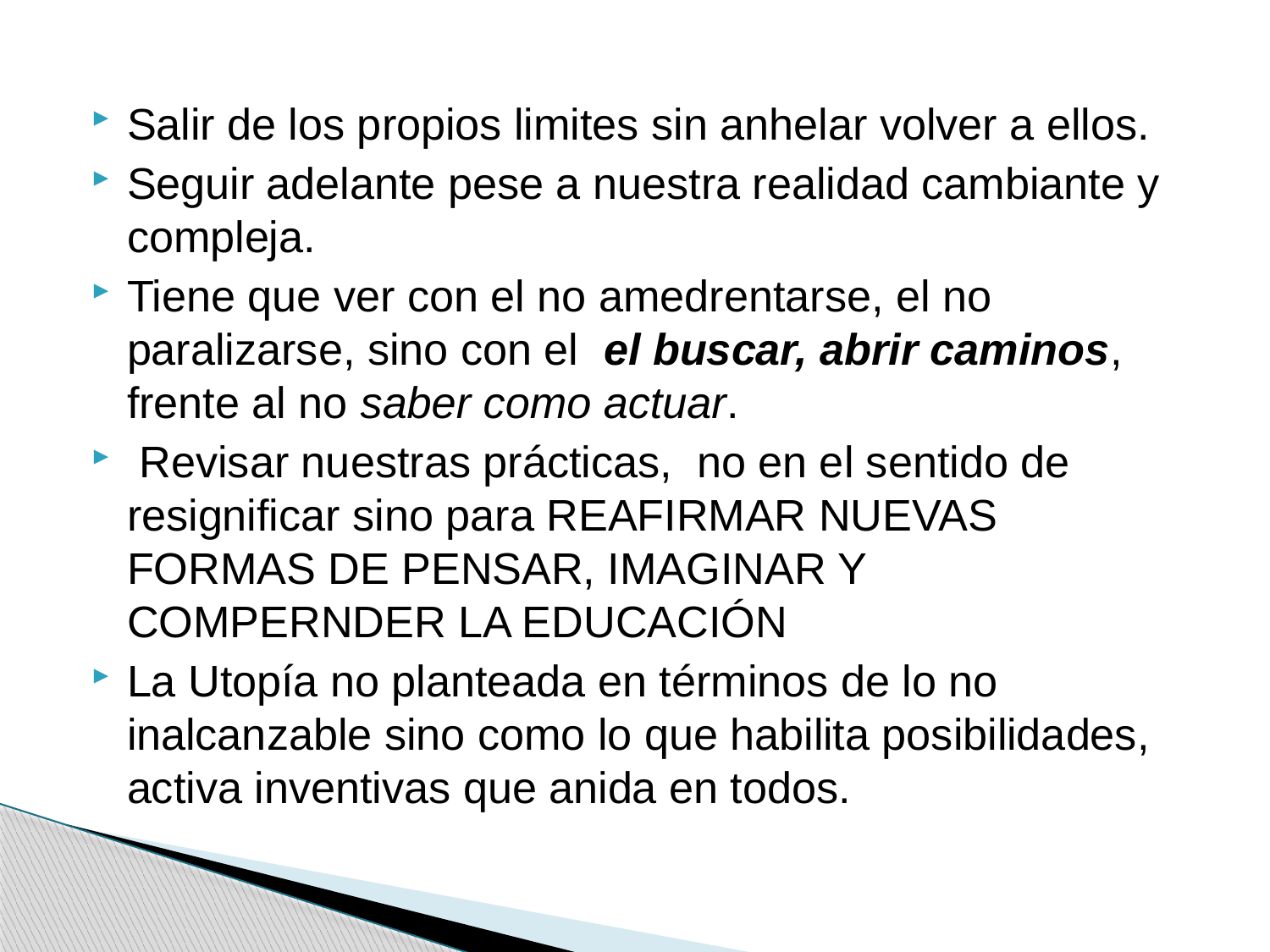

Salir de los propios limites sin anhelar volver a ellos.
Seguir adelante pese a nuestra realidad cambiante y compleja.
Tiene que ver con el no amedrentarse, el no paralizarse, sino con el  el buscar, abrir caminos, frente al no saber como actuar.
 Revisar nuestras prácticas,  no en el sentido de resignificar sino para REAFIRMAR NUEVAS FORMAS DE PENSAR, IMAGINAR Y COMPERNDER LA EDUCACIÓN
La Utopía no planteada en términos de lo no inalcanzable sino como lo que habilita posibilidades, activa inventivas que anida en todos.